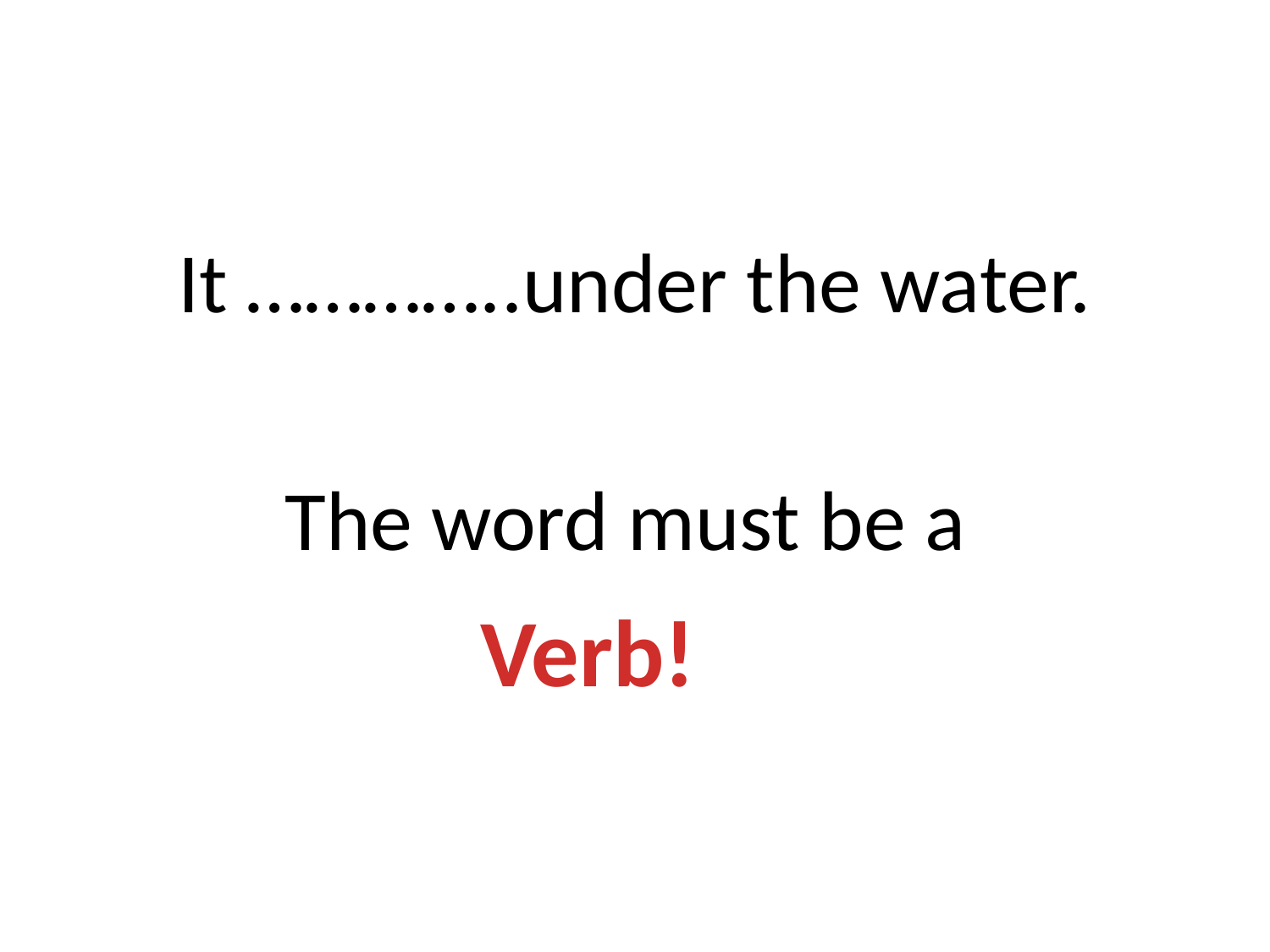

#
It …………..under the water.

The word must be a

Verb!